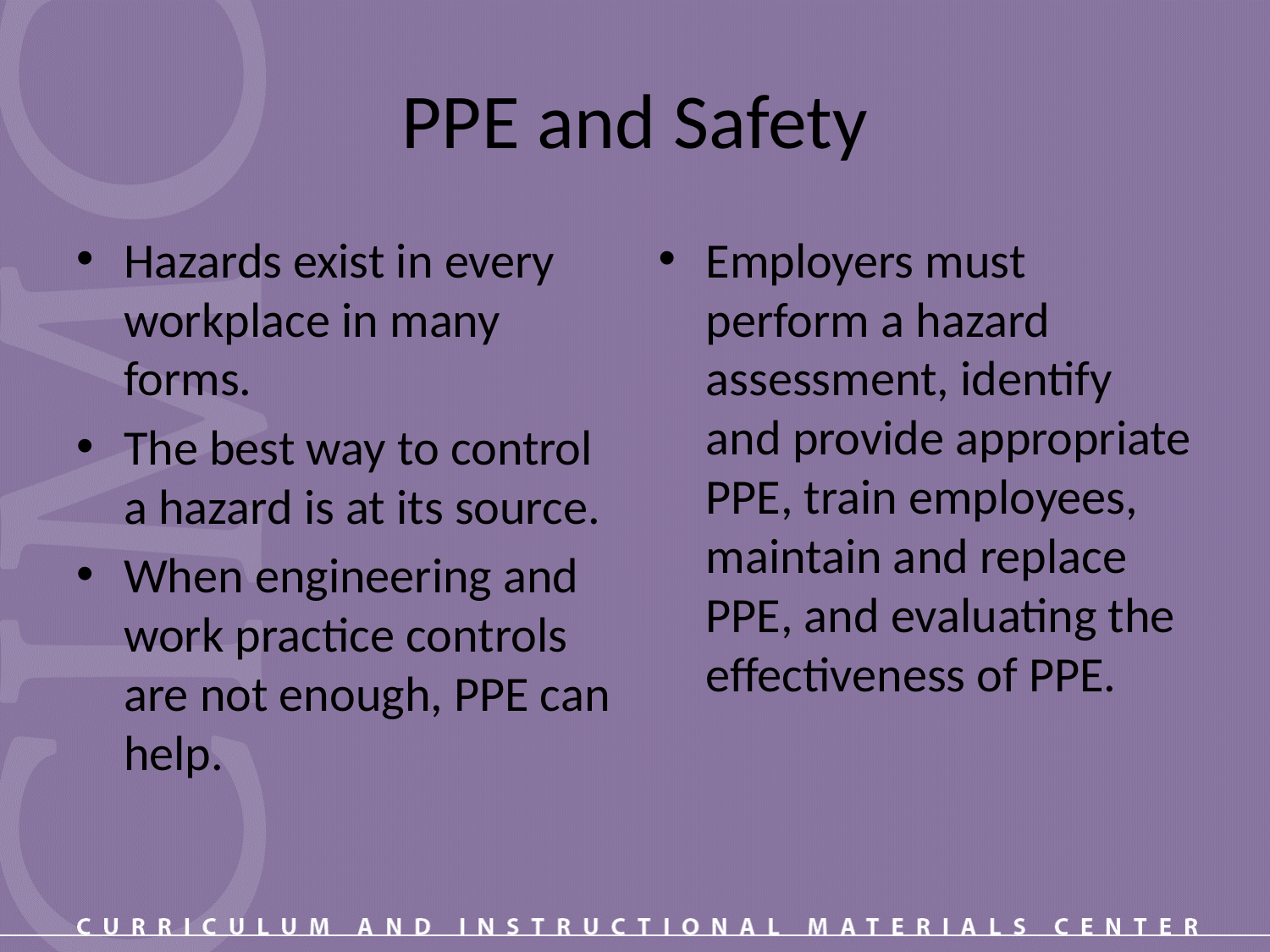

# PPE and Safety
Hazards exist in every workplace in many forms.
The best way to control a hazard is at its source.
When engineering and work practice controls are not enough, PPE can help.
Employers must perform a hazard assessment, identify and provide appropriate PPE, train employees, maintain and replace PPE, and evaluating the effectiveness of PPE.